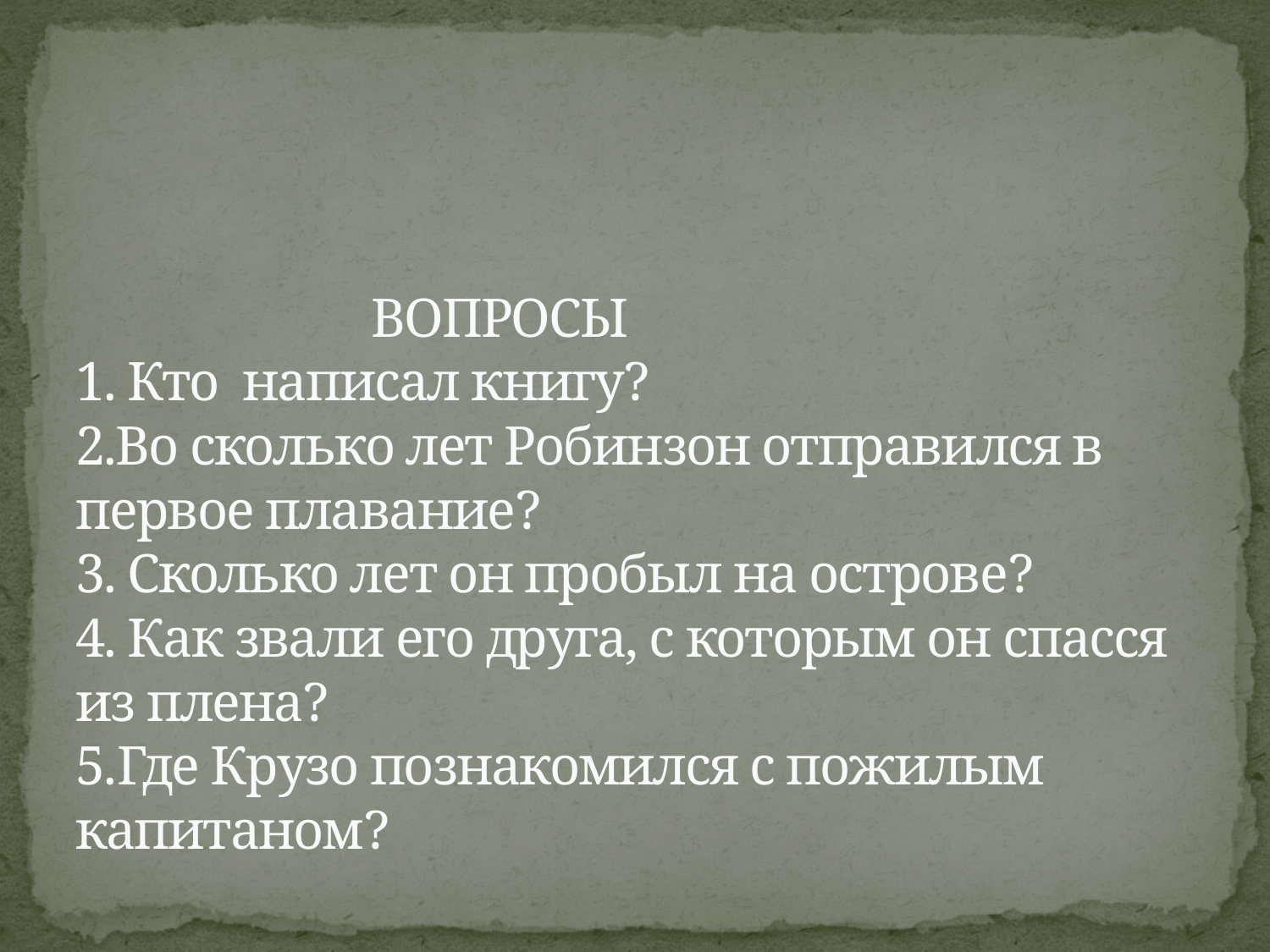

# ВОПРОСЫ 1. Кто  написал книгу? 2.Во сколько лет Робинзон отправился в первое плавание? 3. Сколько лет он пробыл на острове? 4. Как звали его друга, с которым он спасся из плена? 5.Где Крузо познакомился с пожилым капитаном?